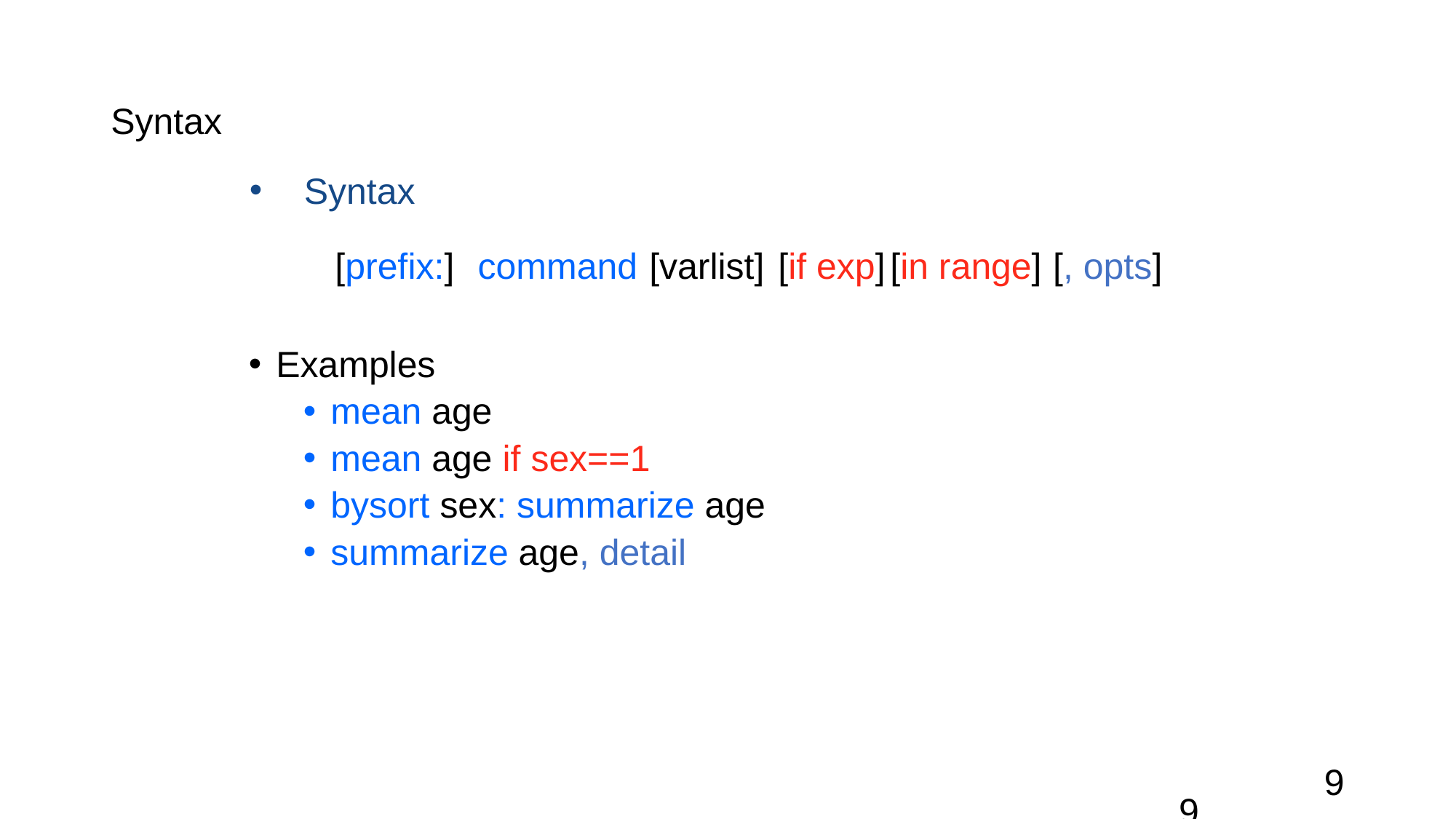

# Syntax
Syntax
[prefix:]
command
[varlist]
[if exp]
[in range]
[, opts]
Examples
mean age
mean age if sex==1
bysort sex: summarize age
summarize age, detail

9
9